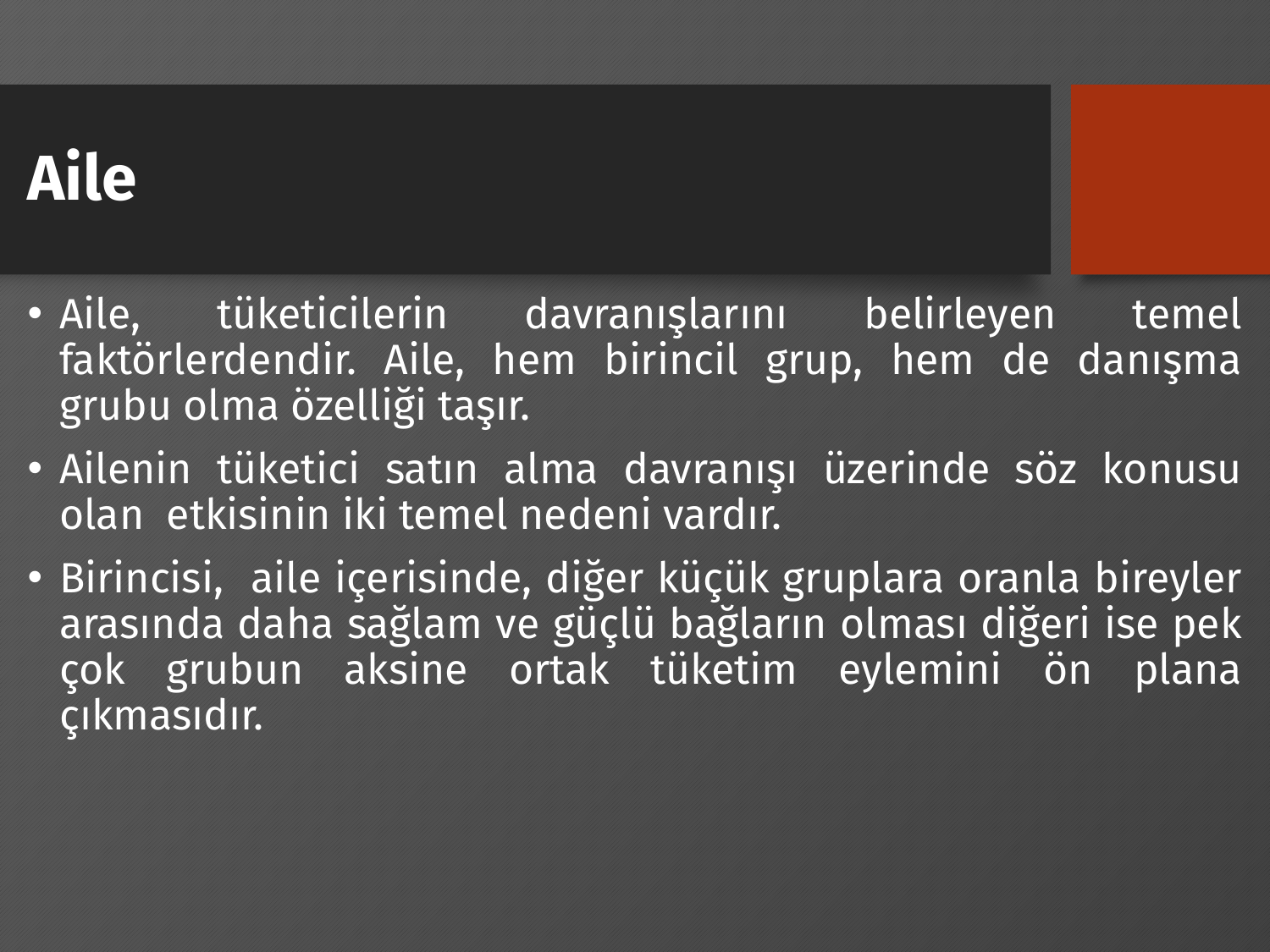

# Aile
Aile, tüketicilerin davranışlarını belirleyen temel faktörlerdendir. Aile, hem birincil grup, hem de danışma grubu olma özelliği taşır.
Ailenin tüketici satın alma davranışı üzerinde söz konusu olan  etkisinin iki temel nedeni vardır.
Birincisi,  aile içerisinde, diğer küçük gruplara oranla bireyler arasında daha sağlam ve güçlü bağların olması diğeri ise pek çok grubun aksine ortak tüketim eylemini ön plana çıkmasıdır.